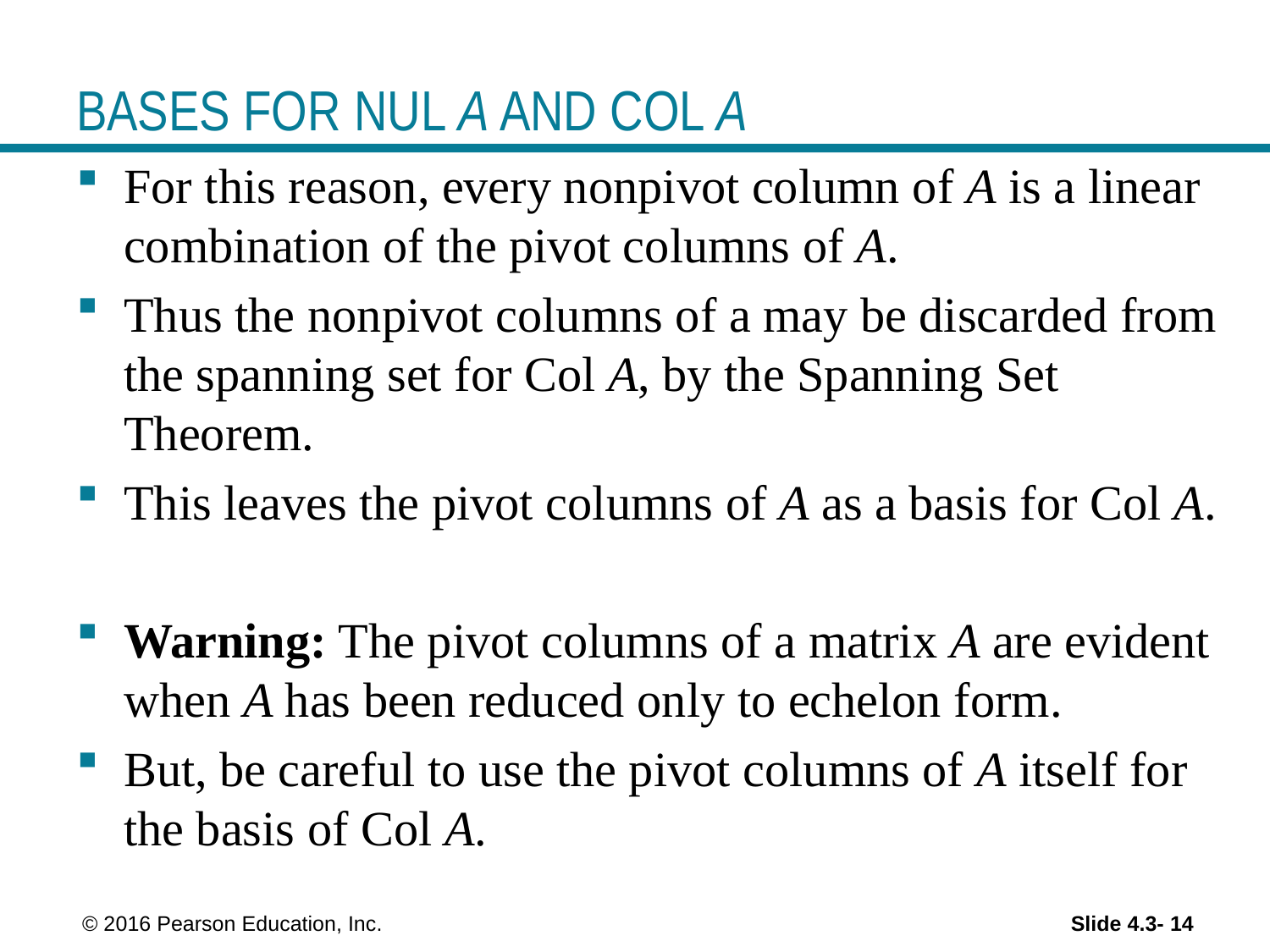

# BASES FOR NUL A AND COL A
For this reason, every nonpivot column of A is a linear combination of the pivot columns of A.
Thus the nonpivot columns of a may be discarded from the spanning set for Col A, by the Spanning Set Theorem.
This leaves the pivot columns of A as a basis for Col A.

Warning: The pivot columns of a matrix A are evident when A has been reduced only to echelon form.
But, be careful to use the pivot columns of A itself for the basis of Col A.
 © 2016 Pearson Education, Inc.
Slide 4.3- 14